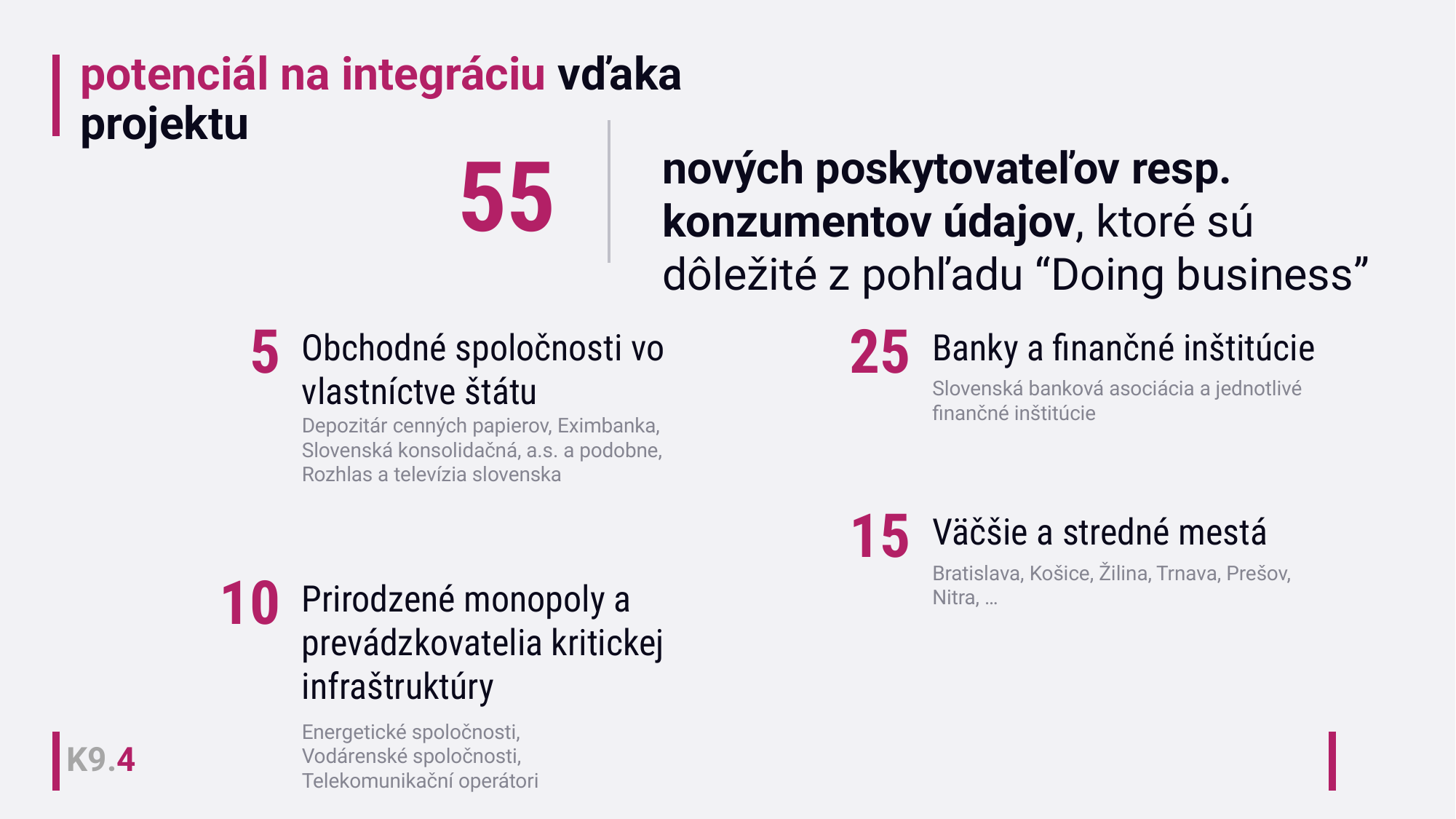

# potenciál na integráciu vďaka projektu
55
nových poskytovateľov resp. konzumentov údajov, ktoré sú dôležité z pohľadu “Doing business”

5
Obchodné spoločnosti vo vlastníctve štátu
Depozitár cenných papierov, Eximbanka, Slovenská konsolidačná, a.s. a podobne, Rozhlas a televízia slovenska
25
Banky a finančné inštitúcie
Slovenská banková asociácia a jednotlivé finančné inštitúcie
15
Väčšie a stredné mestá
Bratislava, Košice, Žilina, Trnava, Prešov, Nitra, …
10
Prirodzené monopoly a prevádzkovatelia kritickej infraštruktúry
Energetické spoločnosti,
Vodárenské spoločnosti,
Telekomunikační operátori